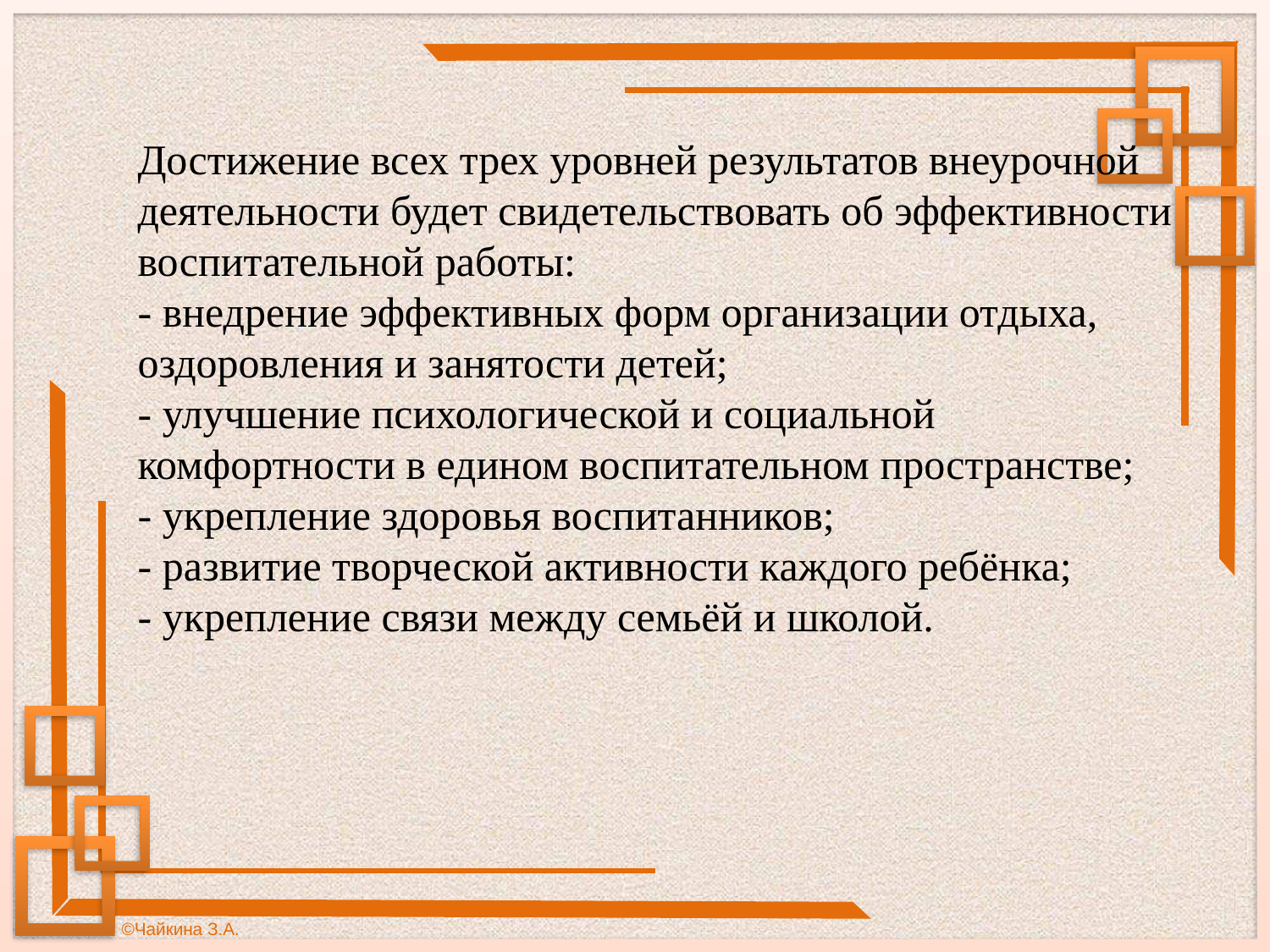

# Достижение всех трех уровней результатов внеурочной деятельности будет свидетельствовать об эффективности воспитательной работы: - внедрение эффективных форм организации отдыха, оздоровления и занятости детей; - улучшение психологической и социальной комфортности в едином воспитательном пространстве; - укрепление здоровья воспитанников; - развитие творческой активности каждого ребёнка; - укрепление связи между семьёй и школой.